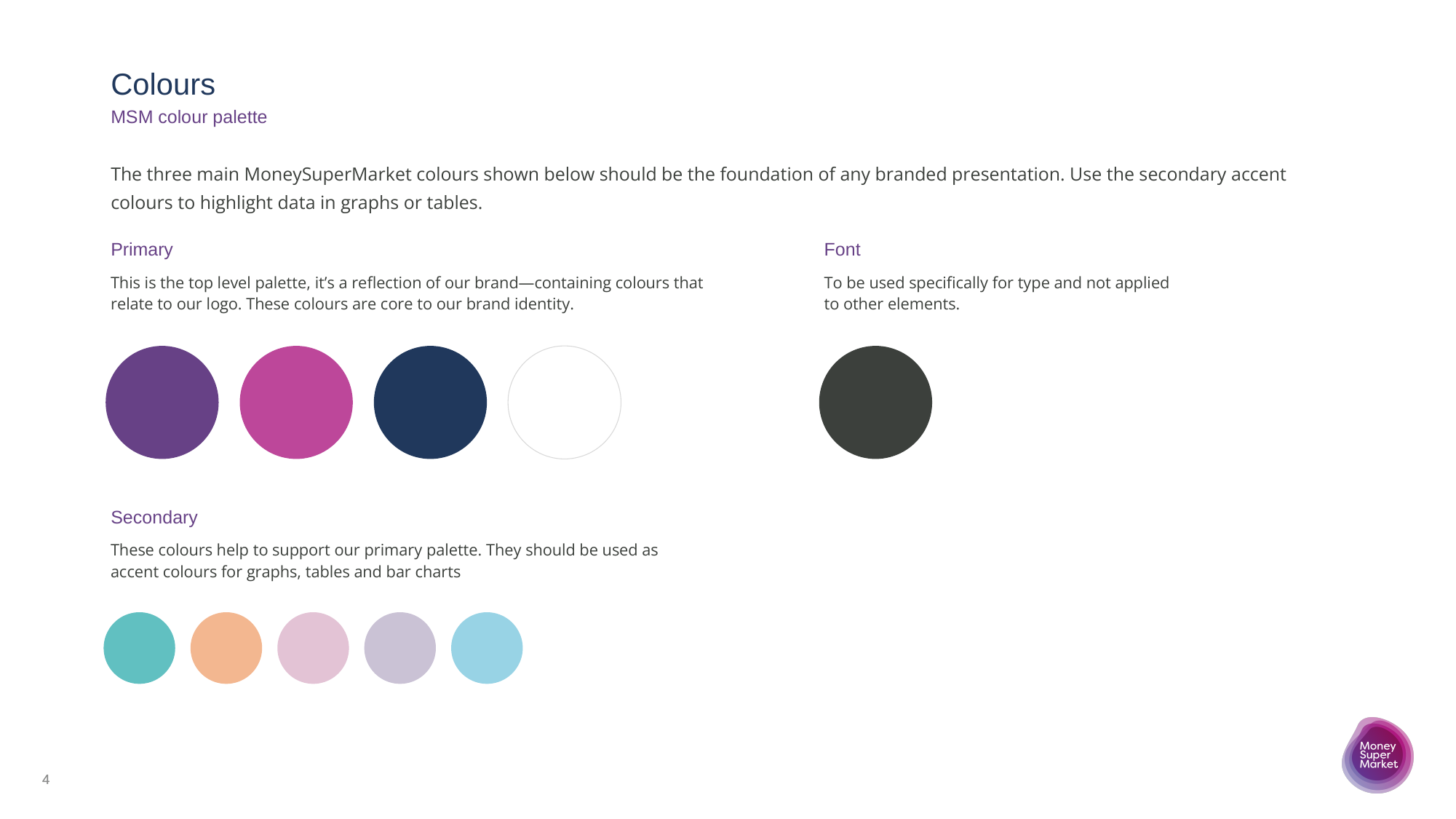

# Colours
MSM colour palette
The three main MoneySuperMarket colours shown below should be the foundation of any branded presentation. Use the secondary accent colours to highlight data in graphs or tables.

Primary
Font
This is the top level palette, it’s a reflection of our brand—containing colours that relate to our logo. These colours are core to our brand identity.
To be used specifically for type and not applied to other elements.

Secondary
These colours help to support our primary palette. They should be used as accent colours for graphs, tables and bar charts